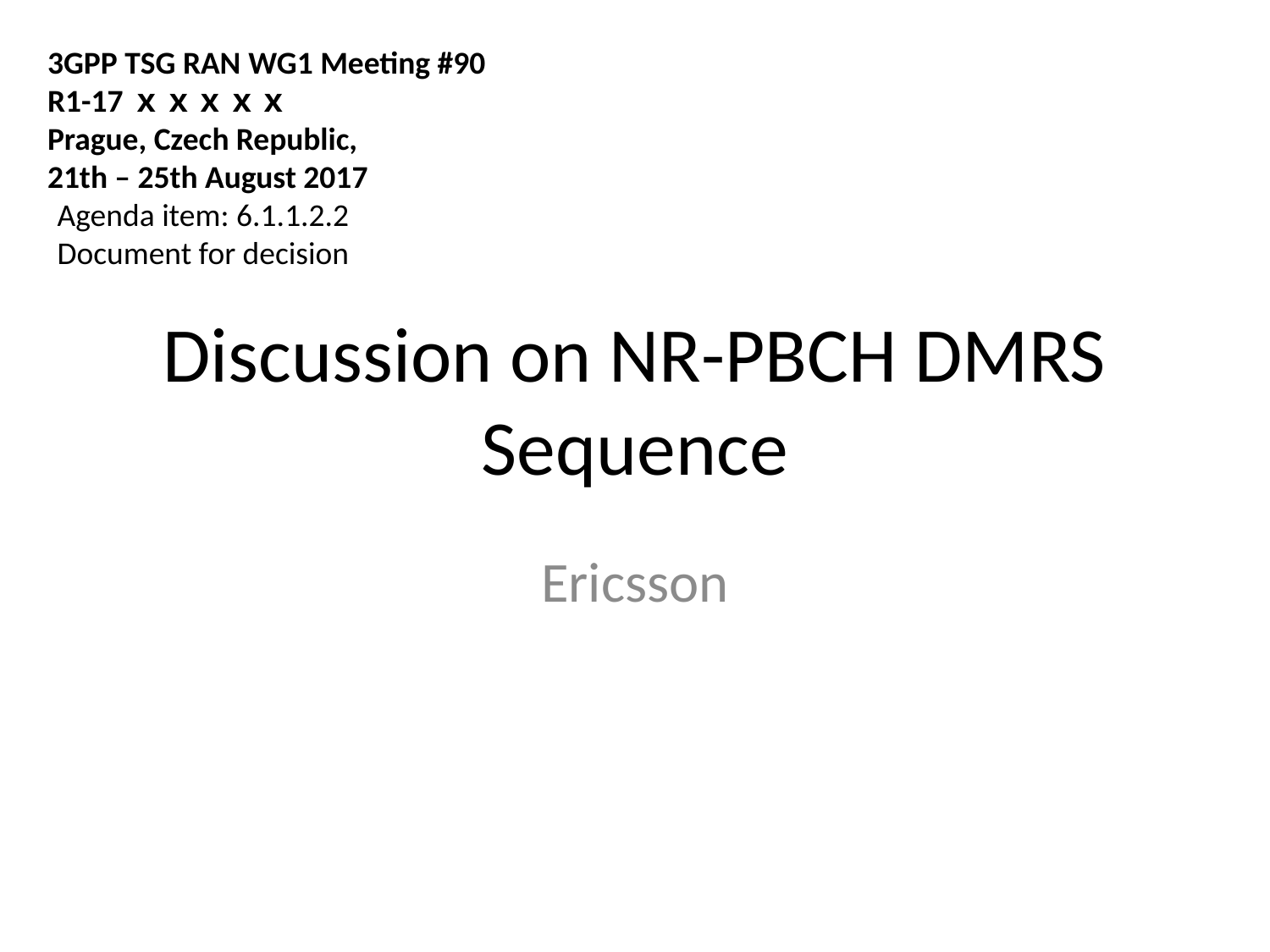

3GPP TSG RAN WG1 Meeting #90		　　　　　　　　　　　　　　R1-17ｘｘｘｘｘ
Prague, Czech Republic,
21th – 25th August 2017
Agenda item: 6.1.1.2.2
Document for decision
# Discussion on NR-PBCH DMRS Sequence
Ericsson